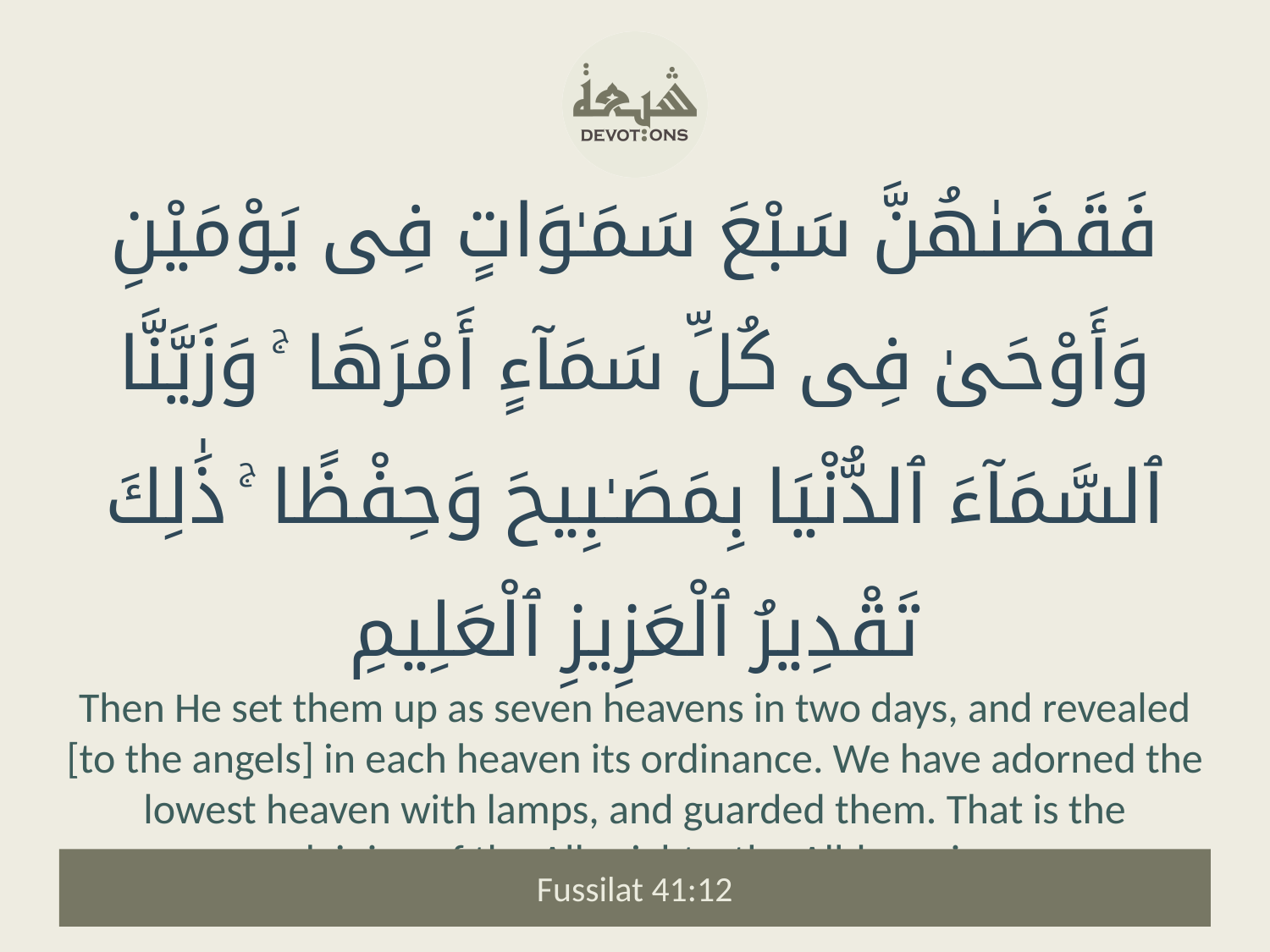

فَقَضَىٰهُنَّ سَبْعَ سَمَـٰوَاتٍ فِى يَوْمَيْنِ وَأَوْحَىٰ فِى كُلِّ سَمَآءٍ أَمْرَهَا ۚ وَزَيَّنَّا ٱلسَّمَآءَ ٱلدُّنْيَا بِمَصَـٰبِيحَ وَحِفْظًا ۚ ذَٰلِكَ تَقْدِيرُ ٱلْعَزِيزِ ٱلْعَلِيمِ
Then He set them up as seven heavens in two days, and revealed [to the angels] in each heaven its ordinance. We have adorned the lowest heaven with lamps, and guarded them. That is the ordaining of the All-mighty, the All-knowing.
Fussilat 41:12